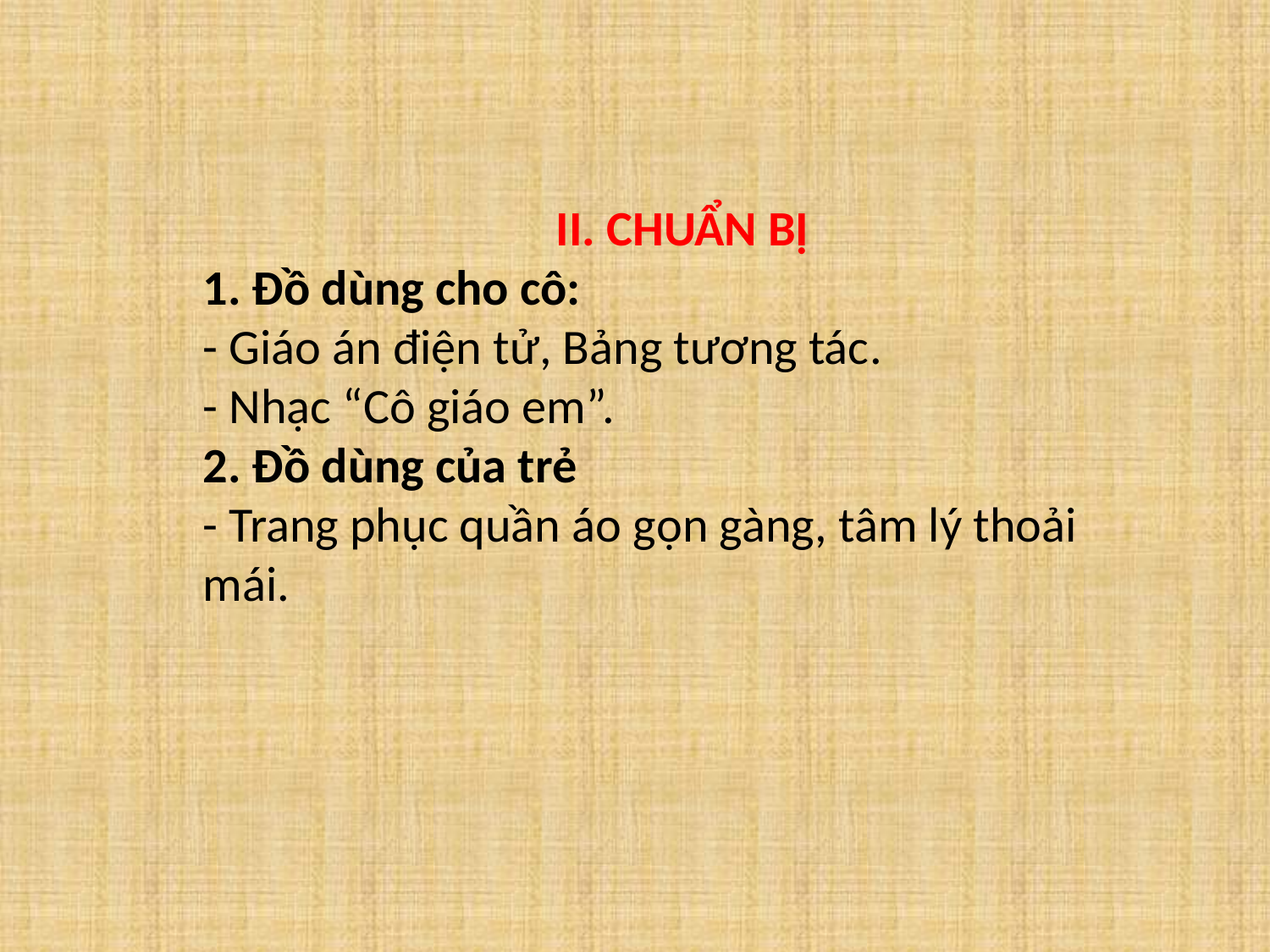

II. CHUẨN BỊ
1. Đồ dùng cho cô:
- Giáo án điện tử, Bảng tương tác.
- Nhạc “Cô giáo em”.
2. Đồ dùng của trẻ
- Trang phục quần áo gọn gàng, tâm lý thoải mái.